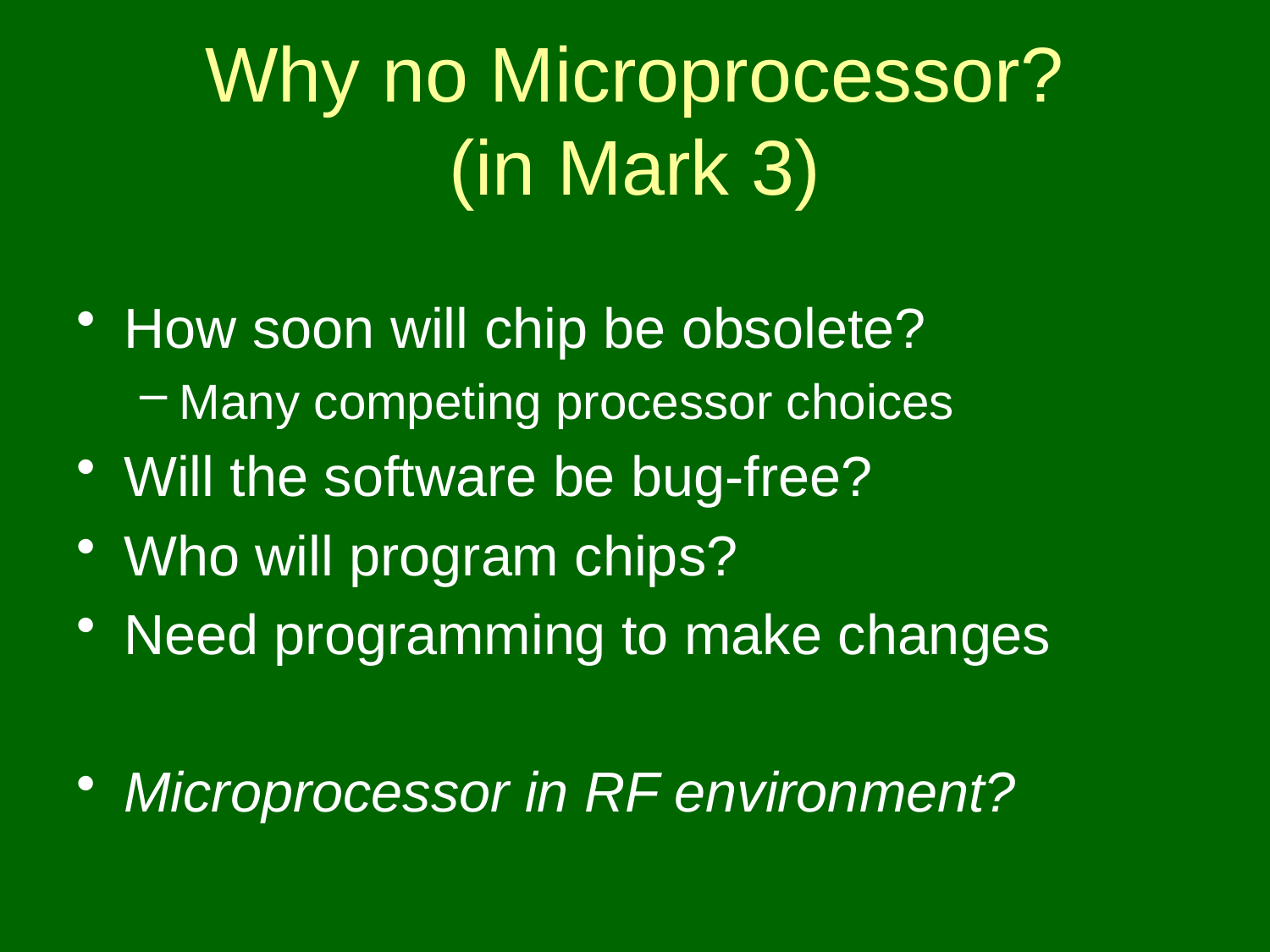

# Why no Microprocessor? (in Mark 3)
How soon will chip be obsolete?
Many competing processor choices
Will the software be bug-free?
Who will program chips?
Need programming to make changes

Microprocessor in RF environment?